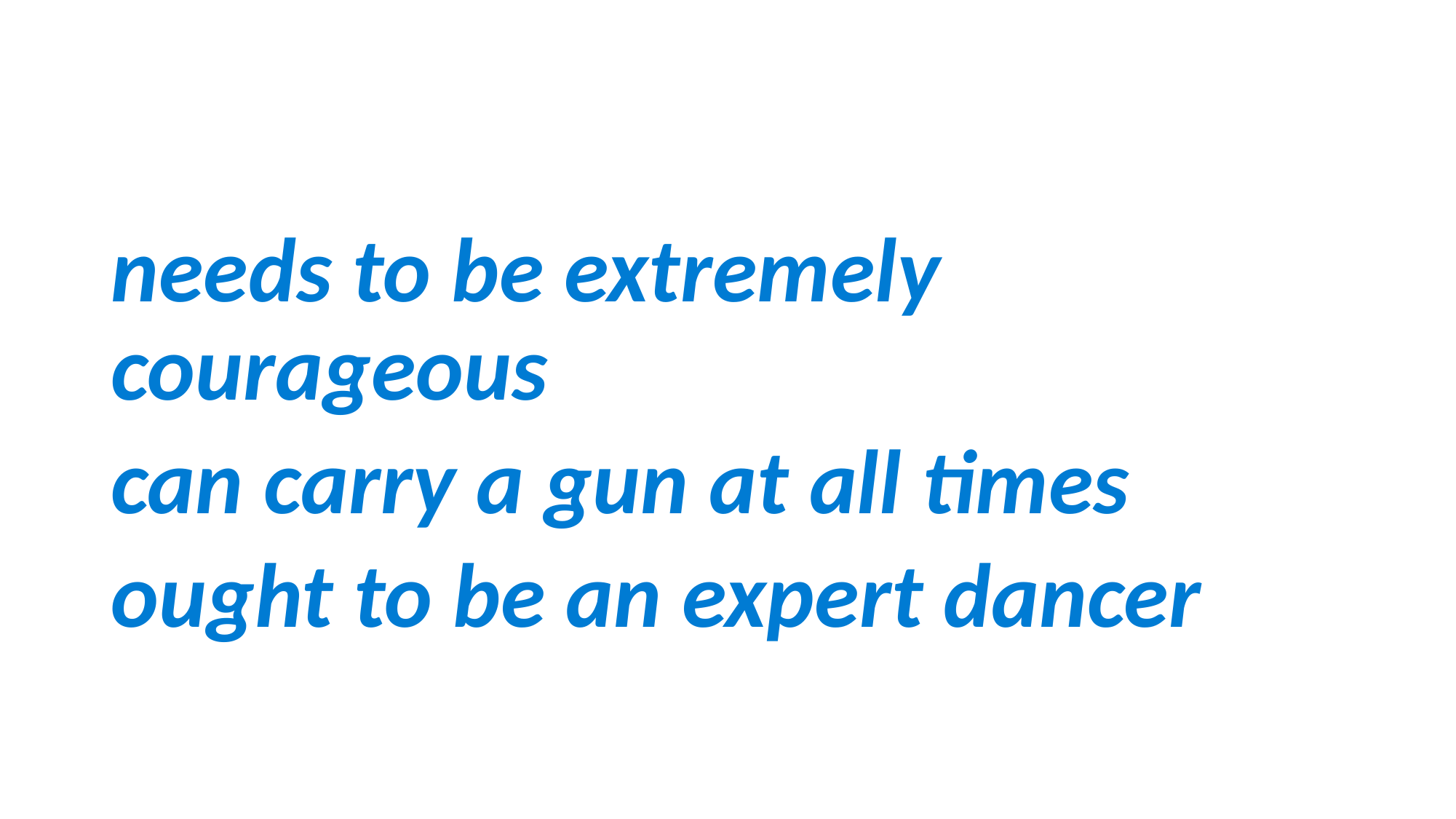

#
needs to be extremely courageous
can carry a gun at all times
ought to be an expert dancer